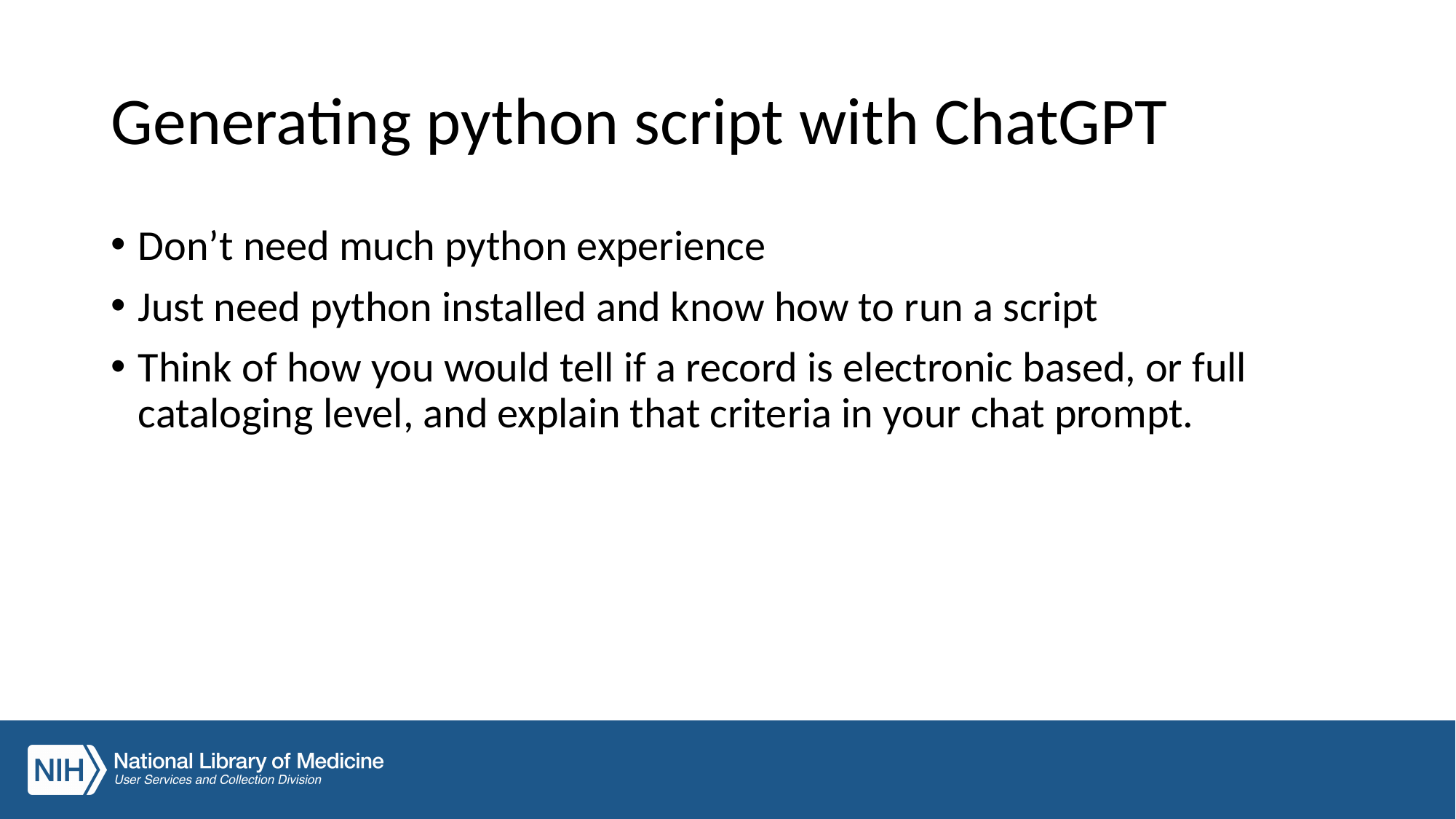

# Generating python script with ChatGPT
Don’t need much python experience
Just need python installed and know how to run a script
Think of how you would tell if a record is electronic based, or full cataloging level, and explain that criteria in your chat prompt.